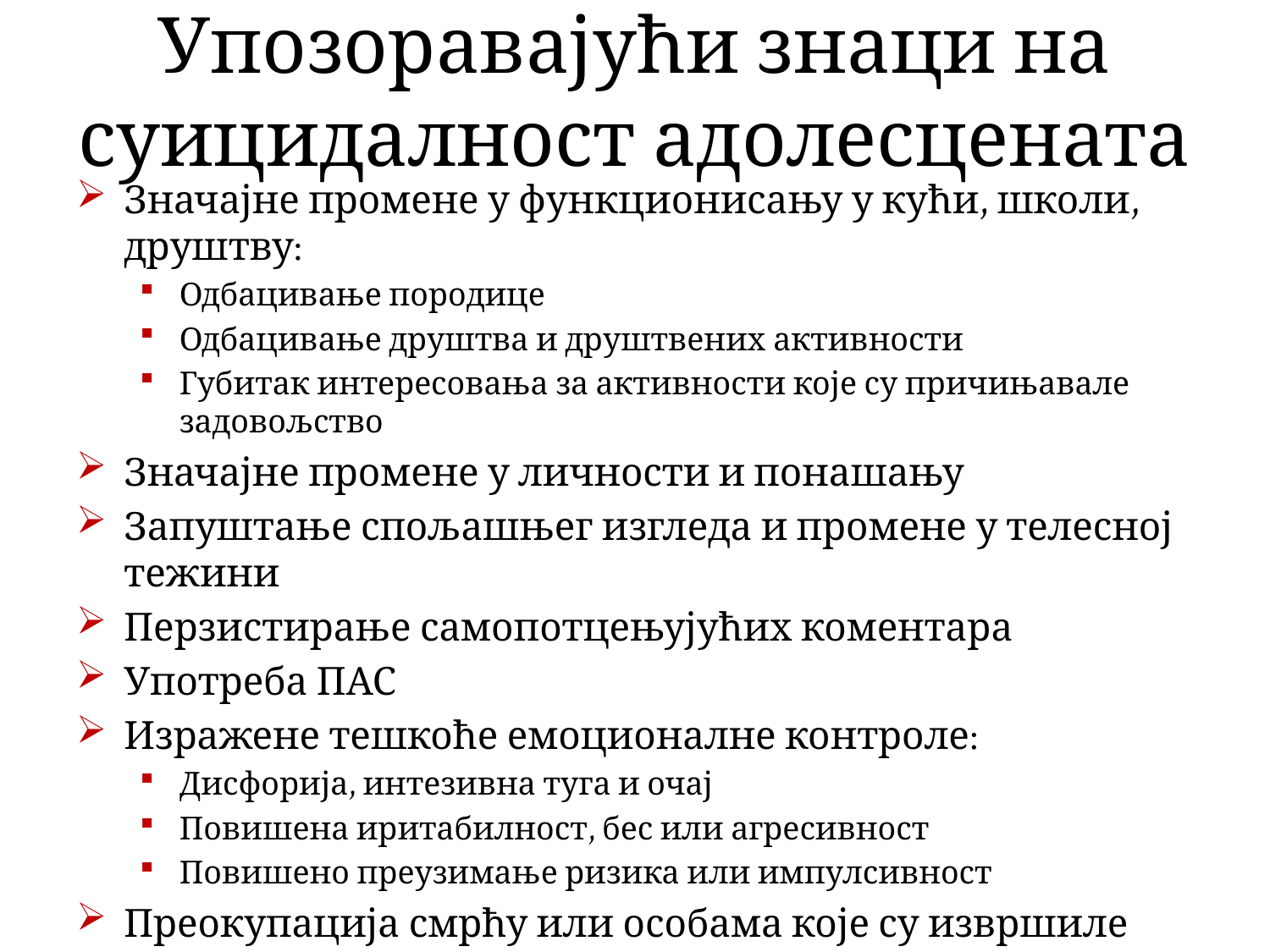

# Упозоравајући знаци на суицидалност адолесцената
Значајне промене у функционисању у кући, школи, друштву:
Одбацивање породице
Одбацивање друштва и друштвених активности
Губитак интересовања за активности које су причињавале задовољство
Значајне промене у личности и понашању
Запуштање спољашњег изгледа и промене у телесној тежини
Перзистирање самопотцењујућих коментара
Употреба ПАС
Изражене тешкоће емоционалне контроле:
Дисфорија, интезивна туга и очај
Повишена иритабилност, бес или агресивност
Повишено преузимање ризика или импулсивност
Преокупација смрћу или особама које су извршиле самоубиство
Самоубиство или смрт као тема конверзације, састава или уметничког израза